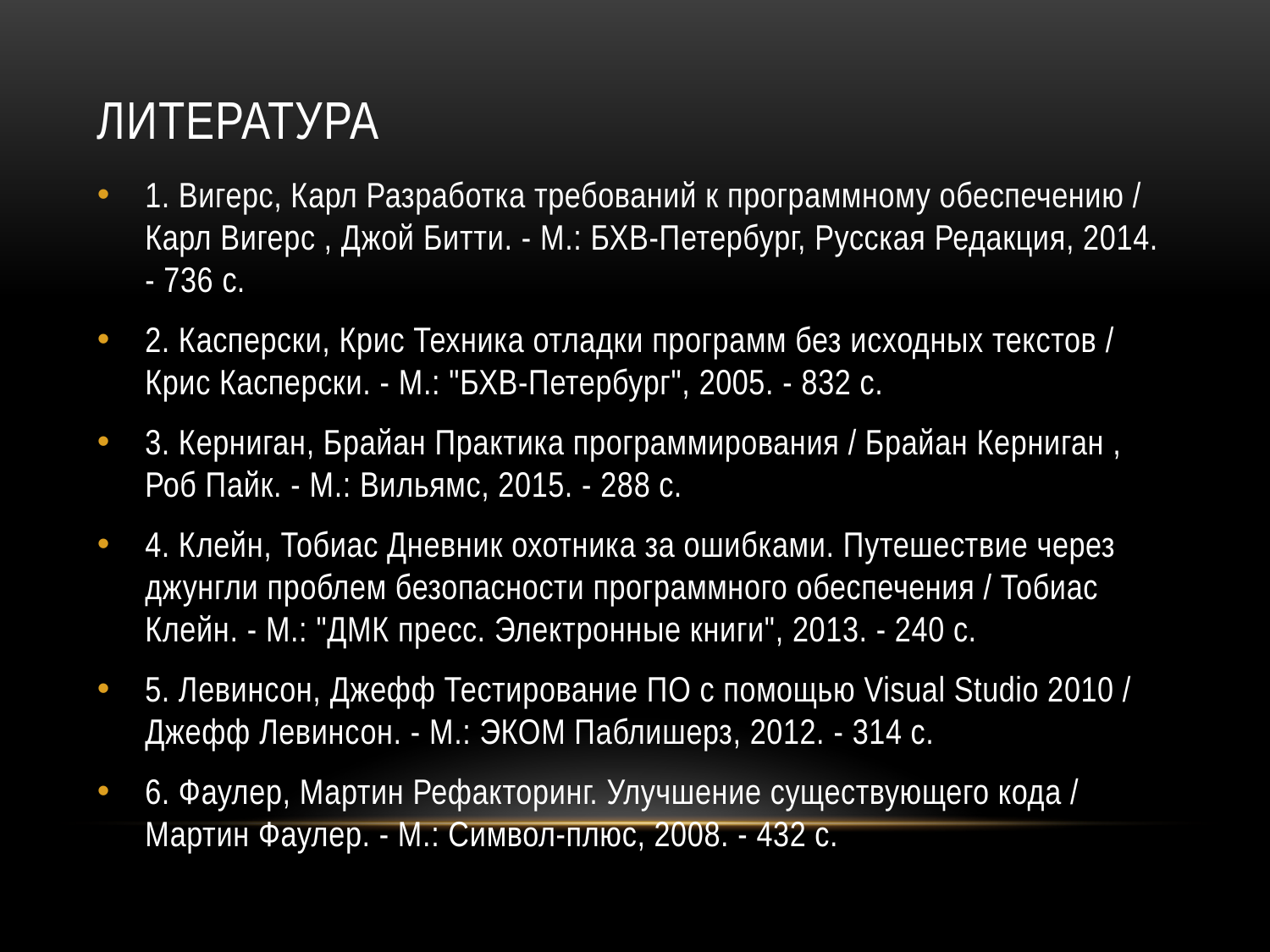

# Литература
1. Вигерс, Карл Разработка требований к программному обеспечению / Карл Вигерс , Джой Битти. - М.: БХВ-Петербург, Русская Редакция, 2014. - 736 c.
2. Касперски, Крис Техника отладки программ без исходных текстов / Крис Касперски. - М.: "БХВ-Петербург", 2005. - 832 c.
3. Керниган, Брайан Практика программирования / Брайан Керниган , Роб Пайк. - М.: Вильямс, 2015. - 288 c.
4. Клейн, Тобиас Дневник охотника за ошибками. Путешествие через джунгли проблем безопасности программного обеспечения / Тобиас Клейн. - М.: "ДМК пресс. Электронные книги", 2013. - 240 c.
5. Левинсон, Джефф Тестирование ПО с помощью Visual Studio 2010 / Джефф Левинсон. - М.: ЭКОМ Паблишерз, 2012. - 314 c.
6. Фаулер, Мартин Рефакторинг. Улучшение существующего кода / Мартин Фаулер. - М.: Символ-плюс, 2008. - 432 c.